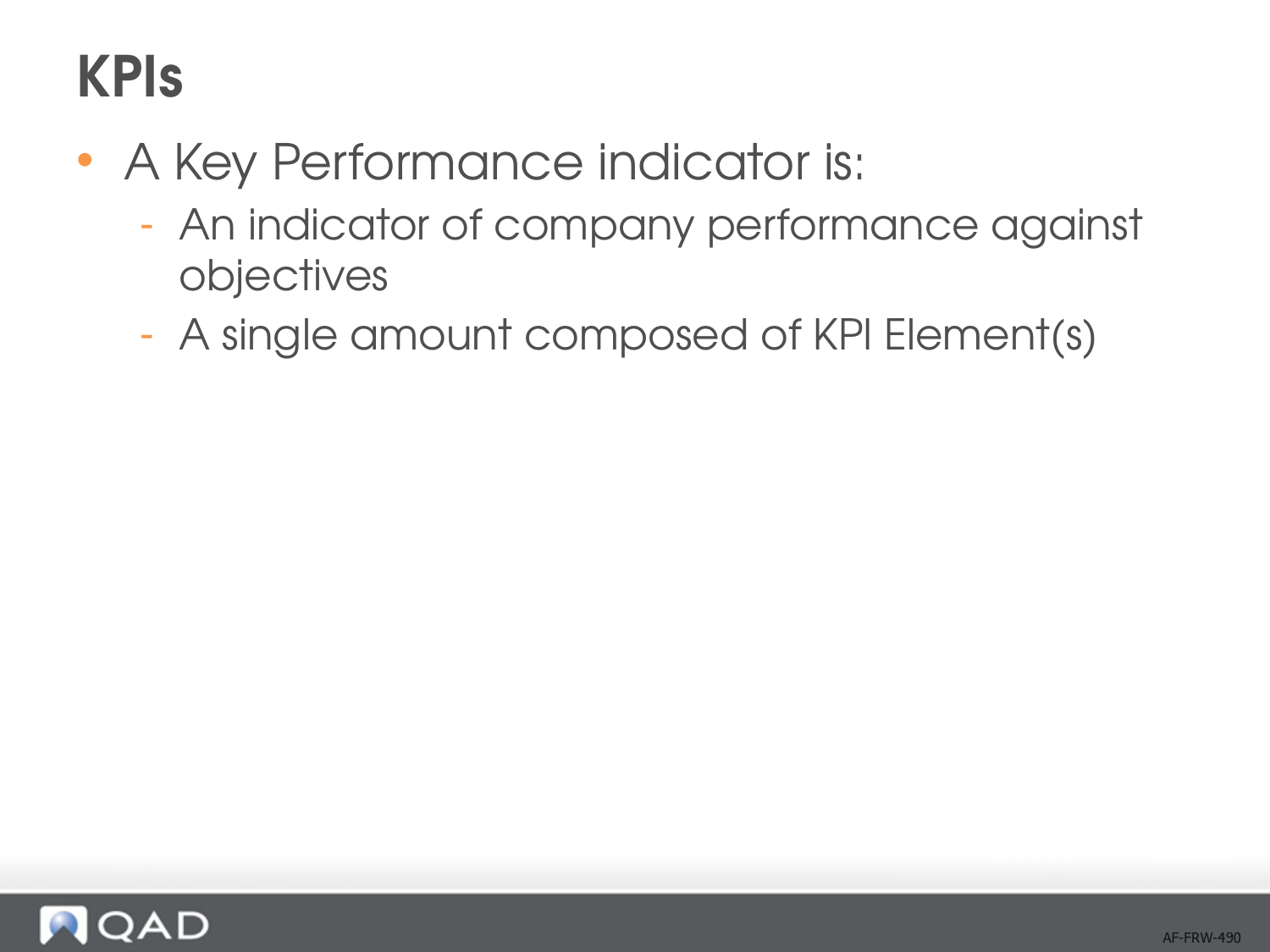

# KPIs
A Key Performance indicator is:
An indicator of company performance against objectives
A single amount composed of KPI Element(s)
AF-FRW-490